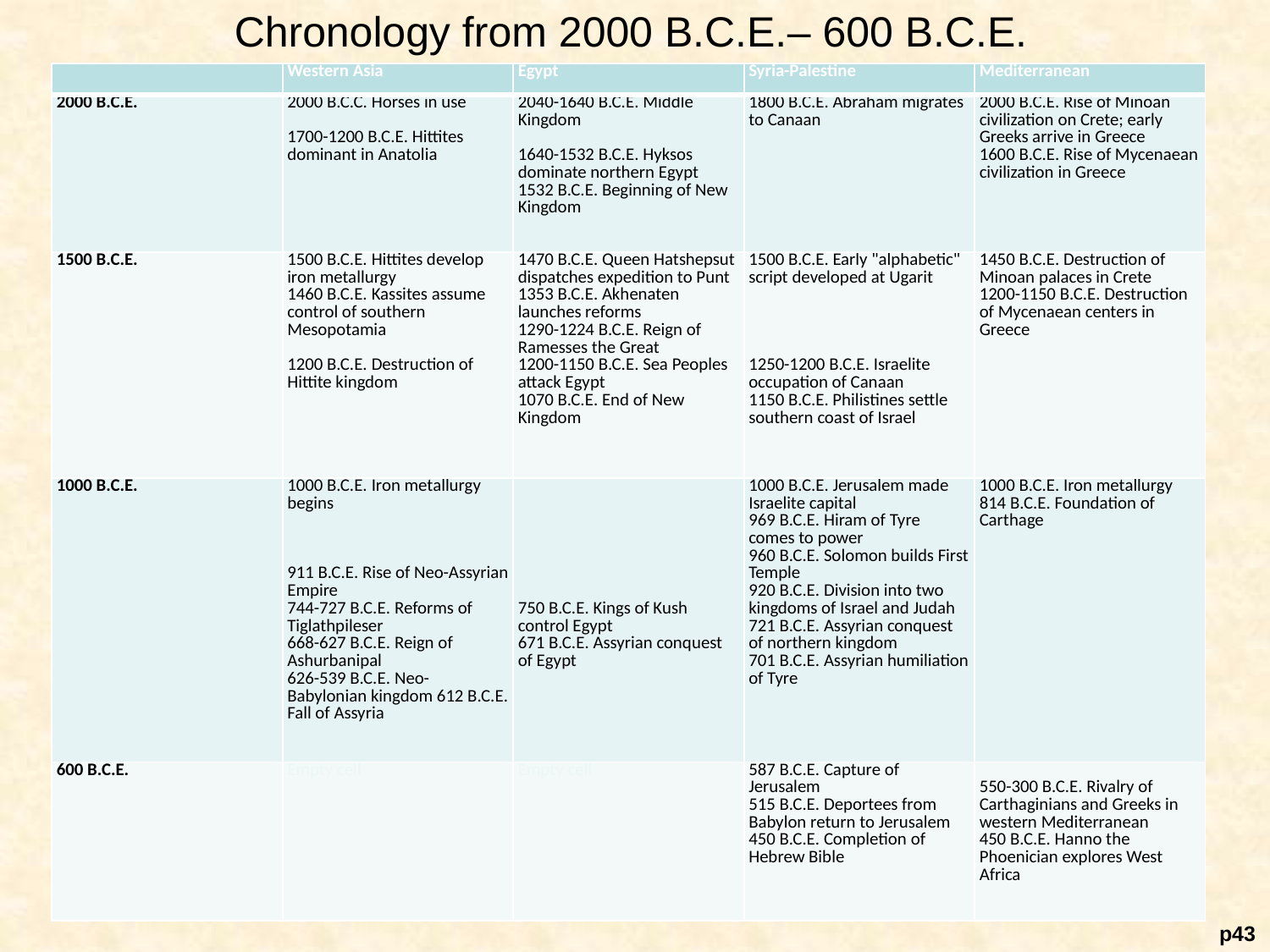

# Chronology from 2000 B.C.E.– 600 B.C.E.
| Empty cell | Western Asia | Egypt | Syria-Palestine | Mediterranean |
| --- | --- | --- | --- | --- |
| 2000 B.C.E. | 2000 B.C.C. Horses in use 1700-1200 B.C.E. Hittites dominant in Anatolia | 2040-1640 B.C.E. Middle Kingdom 1640-1532 B.C.E. Hyksos dominate northern Egypt 1532 B.C.E. Beginning of New Kingdom | 1800 B.C.E. Abraham migrates to Canaan | 2000 B.C.E. Rise of Minoan civilization on Crete; early Greeks arrive in Greece 1600 B.C.E. Rise of Mycenaean civilization in Greece |
| 1500 B.C.E. | 1500 B.C.E. Hittites develop iron metallurgy 1460 B.C.E. Kassites assume control of southern Mesopotamia 1200 B.C.E. Destruction of Hittite kingdom | 1470 B.C.E. Queen Hatshepsut dispatches expedition to Punt 1353 B.C.E. Akhenaten launches reforms 1290-1224 B.C.E. Reign of Ramesses the Great 1200-1150 B.C.E. Sea Peoples attack Egypt 1070 B.C.E. End of New Kingdom | 1500 B.C.E. Early "alphabetic" script developed at Ugarit 1250-1200 B.C.E. Israelite occupation of Canaan 1150 B.C.E. Philistines settle southern coast of Israel | 1450 B.C.E. Destruction of Minoan palaces in Crete 1200-1150 B.C.E. Destruction of Mycenaean centers in Greece |
| 1000 B.C.E. | 1000 B.C.E. Iron metallurgy begins 911 B.C.E. Rise of Neo-Assyrian Empire 744-727 B.C.E. Reforms of Tiglathpileser 668-627 B.C.E. Reign of Ashurbanipal 626-539 B.C.E. Neo-Babylonian kingdom 612 B.C.E. Fall of Assyria | 750 B.C.E. Kings of Kush control Egypt 671 B.C.E. Assyrian conquest of Egypt | 1000 B.C.E. Jerusalem made Israelite capital 969 B.C.E. Hiram of Tyre comes to power 960 B.C.E. Solomon builds First Temple 920 B.C.E. Division into two kingdoms of Israel and Judah 721 B.C.E. Assyrian conquest of northern kingdom 701 B.C.E. Assyrian humiliation of Tyre | 1000 B.C.E. Iron metallurgy 814 B.C.E. Foundation of Carthage |
| 600 B.C.E. | Empty cell | Empty cell | 587 B.C.E. Capture of Jerusalem 515 B.C.E. Deportees from Babylon return to Jerusalem 450 B.C.E. Completion of Hebrew Bible | 550-300 B.C.E. Rivalry of Carthaginians and Greeks in western Mediterranean 450 B.C.E. Hanno the Phoenician explores West Africa |
p43